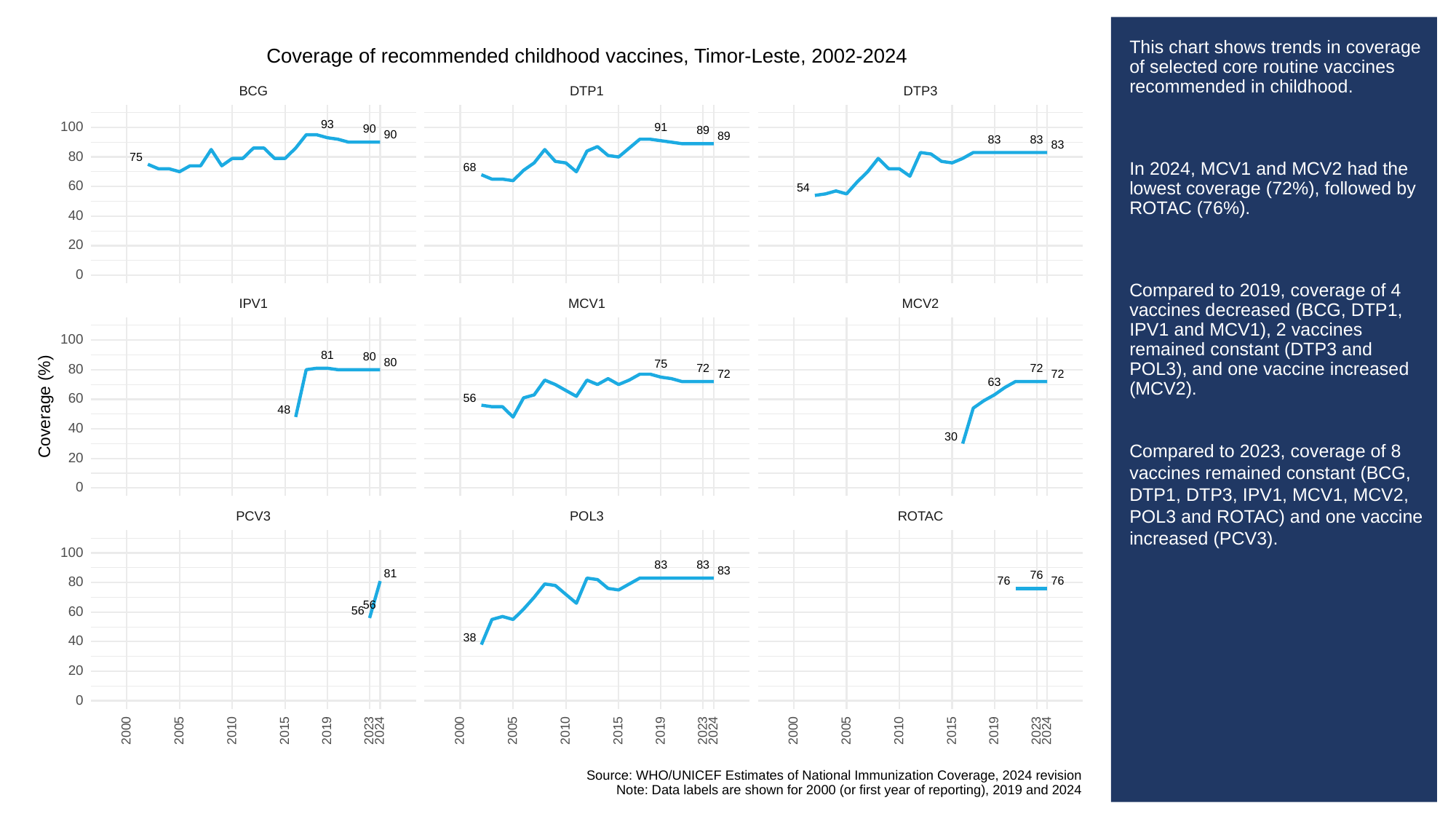

# This chart shows trends in coverage of selected core routine vaccines recommended in childhood.

In 2024, MCV1 and MCV2 had the lowest coverage (72%), followed by ROTAC (76%).

Compared to 2019, coverage of 4 vaccines decreased (BCG, DTP1, IPV1 and MCV1), 2 vaccines remained constant (DTP3 and POL3), and one vaccine increased (MCV2).

Compared to 2023, coverage of 8 vaccines remained constant (BCG, DTP1, DTP3, IPV1, MCV1, MCV2, POL3 and ROTAC) and one vaccine increased (PCV3).

Coverage of recommended childhood vaccines, Timor-Leste, 2002-2024
BCG
DTP3
DTP1

93
100
91
90
89

90
89

83
83

83

80

75

68

60
54

40

20

0

MCV1
MCV2
IPV1

100

81
80

80
75
80
72
72

72
72

63

56
60
Coverage (%)

48

40

30

20

0

POL3
PCV3
ROTAC

100

83
83
83

81
76
76
76
80

56
56
60

38
40

20

0

2023
2023
2023
2000
2005
2010
2015
2019
2024
2000
2005
2010
2015
2019
2024
2000
2005
2010
2015
2019
2024
Source: WHO/UNICEF Estimates of National Immunization Coverage, 2024 revision
Note: Data labels are shown for 2000 (or first year of reporting), 2019 and 2024